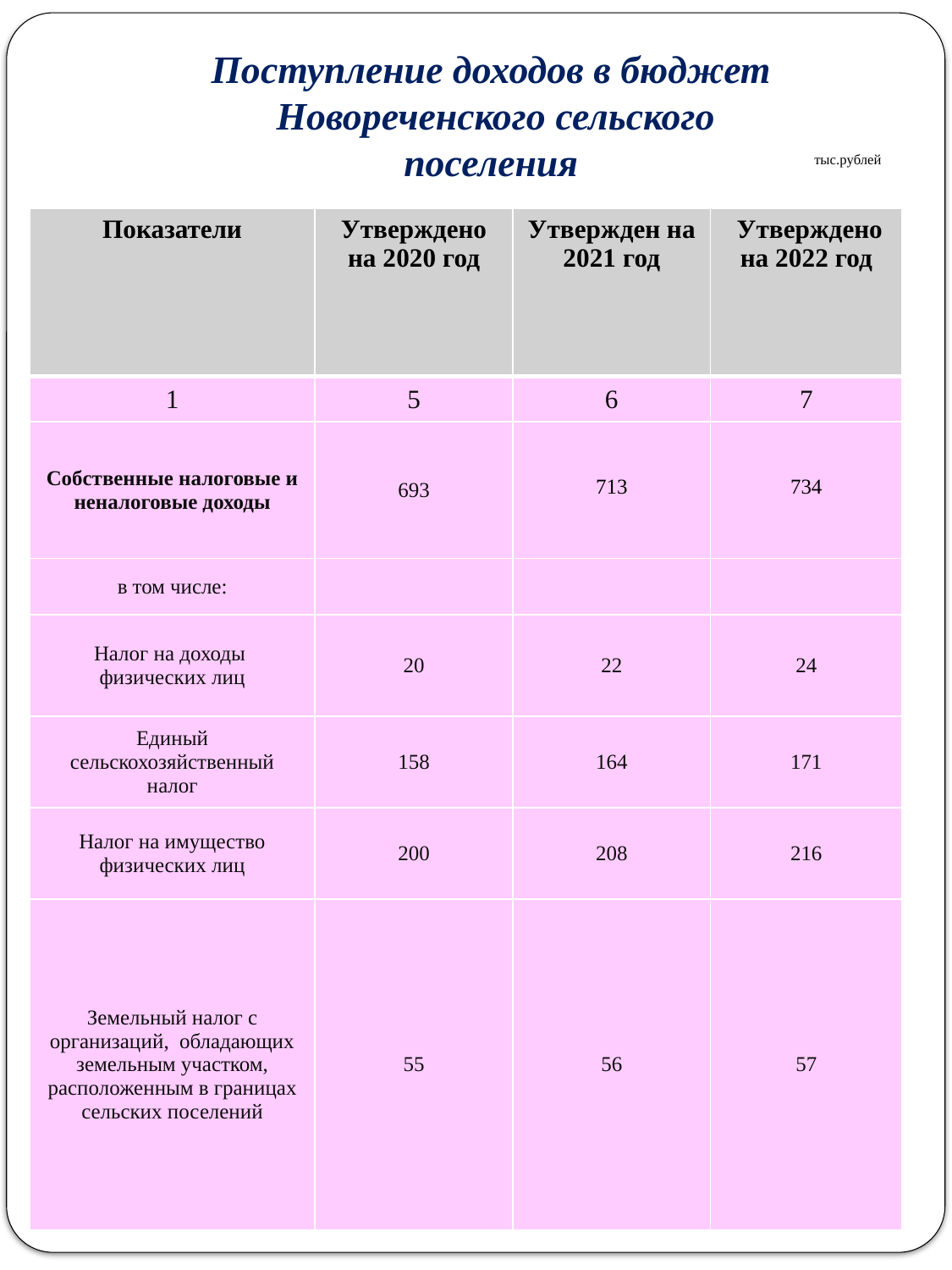

Поступление доходов в бюджет
Новореченского сельского поселения
тыс.рублей
| Показатели | Утверждено на 2020 год | Утвержден на 2021 год | Утверждено на 2022 год |
| --- | --- | --- | --- |
| 1 | 5 | 6 | 7 |
| Собственные налоговые и неналоговые доходы | 693 | 713 | 734 |
| в том числе: |  |  |  |
| Налог на доходы физических лиц | 20 | 22 | 24 |
| Единый сельскохозяйственный налог | 158 | 164 | 171 |
| Налог на имущество физических лиц | 200 | 208 | 216 |
| Земельный налог с организаций, обладающих земельным участком, расположенным в границах сельских поселений | 55 | 56 | 57 |